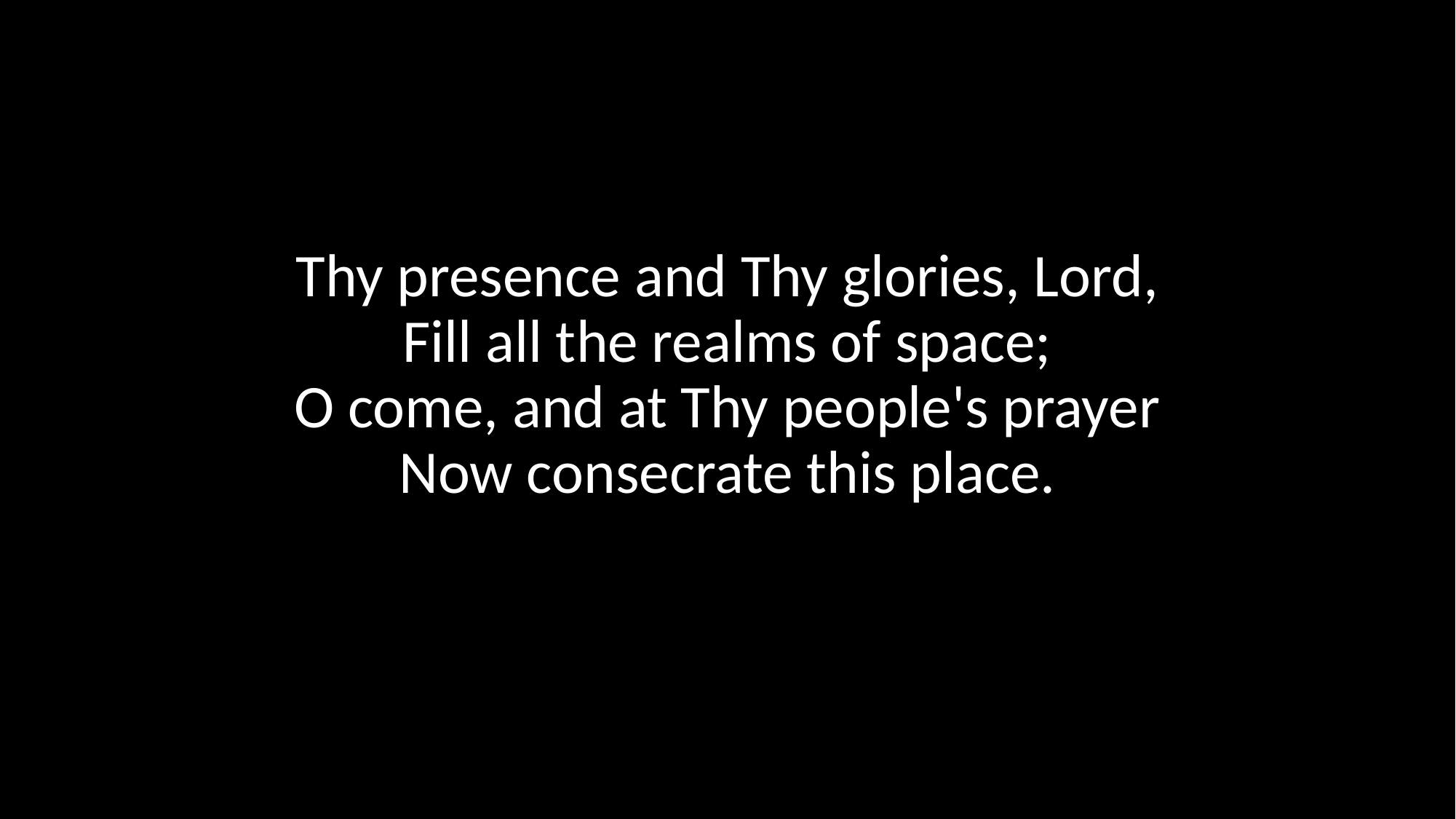

Thy presence and Thy glories, Lord,
Fill all the realms of space;
O come, and at Thy people's prayer
Now consecrate this place.